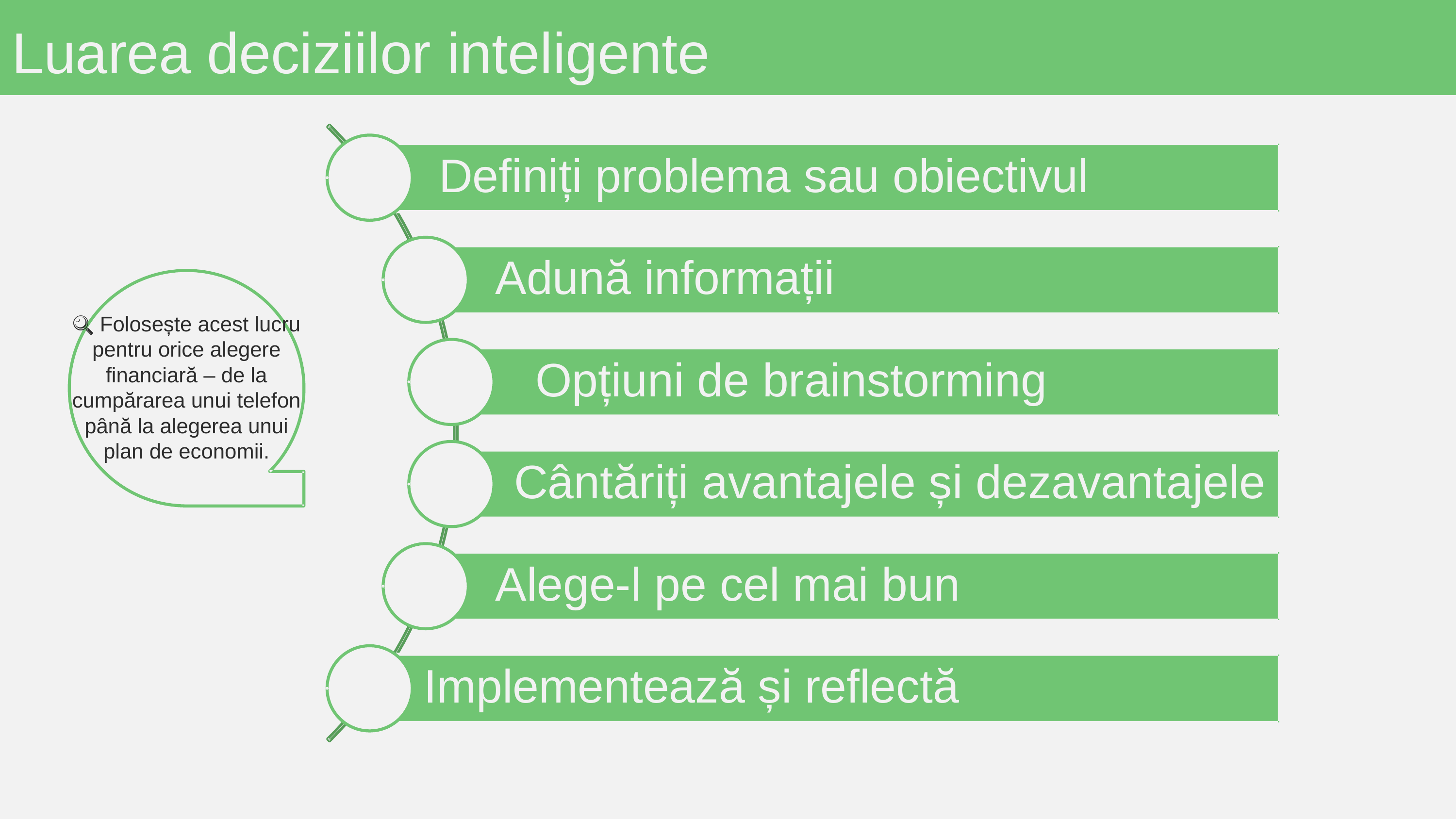

Luarea deciziilor inteligente

 Definiți problema sau obiectivul

Adună informații

🔍 Folosește acest lucru pentru orice alegere financiară – de la cumpărarea unui telefon până la alegerea unui plan de economii.

Opțiuni de brainstorming

Cântăriți avantajele și dezavantajele

Alege-l pe cel mai bun

Implementează și reflectă